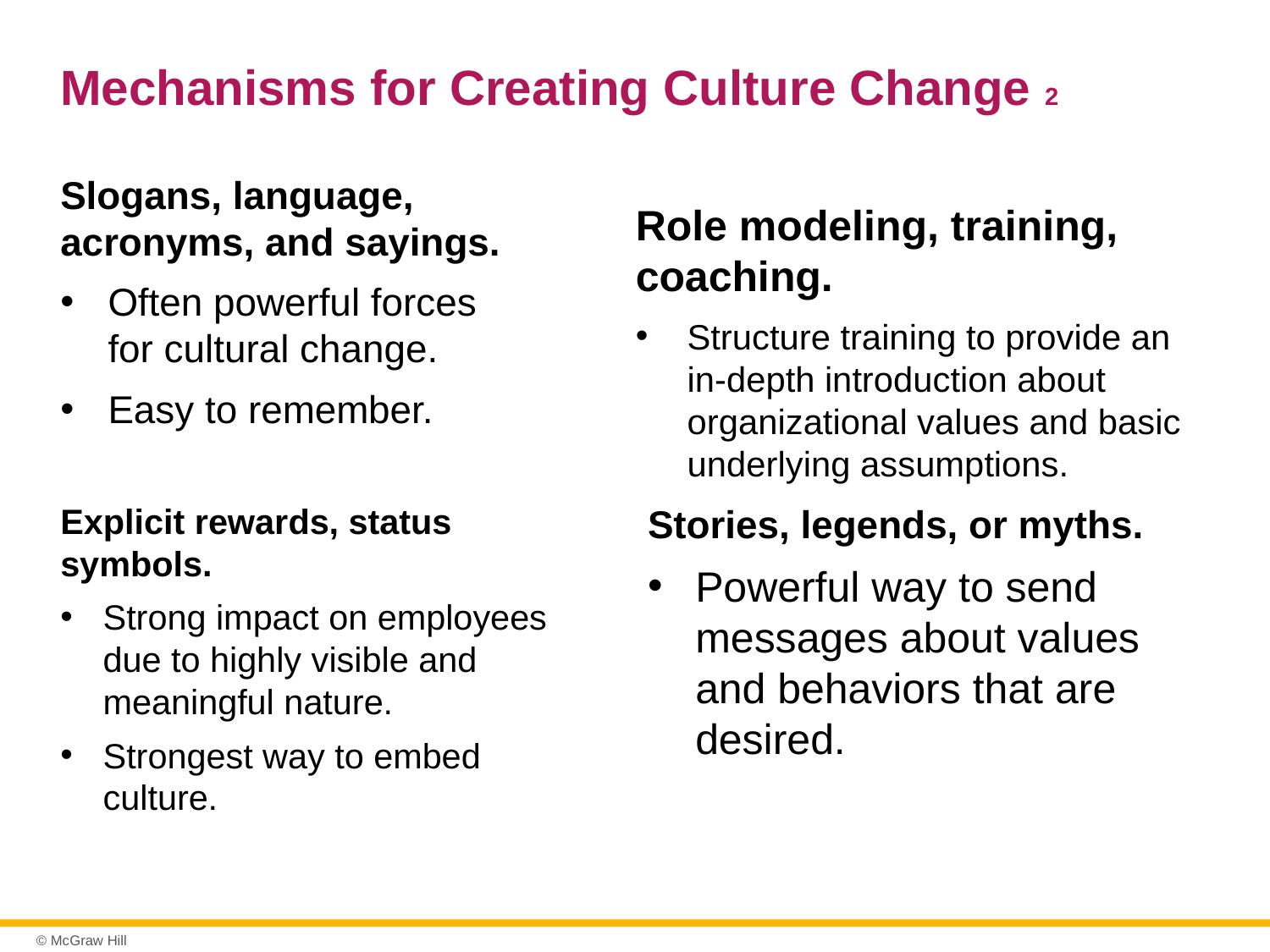

# Mechanisms for Creating Culture Change 2
Slogans, language, acronyms, and sayings.
Often powerful forces for cultural change.
Easy to remember.
Role modeling, training, coaching.
Structure training to provide an in-depth introduction about organizational values and basic underlying assumptions.
Explicit rewards, status symbols.
Strong impact on employees due to highly visible and meaningful nature.
Strongest way to embed culture.
Stories, legends, or myths.
Powerful way to send messages about values and behaviors that are desired.